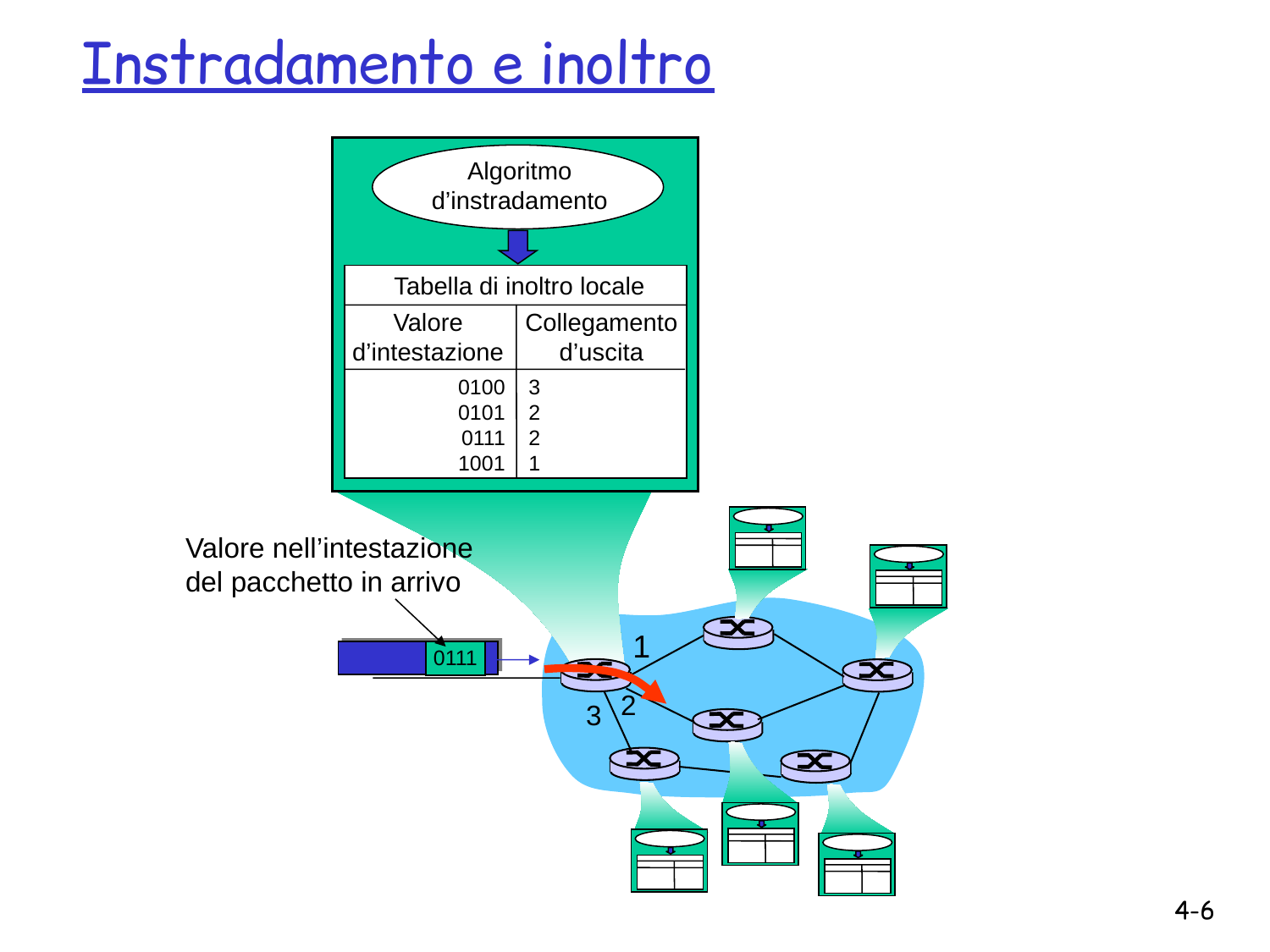

Instradamento e inoltro

Algoritmo d’instradamento

Tabella di inoltro locale

Valore d’intestazione
Collegamento d’uscita

0100
0101
0111
1001
3
2
2
1

Valore nell’intestazione
del pacchetto in arrivo

1

0111

2

3

4-6